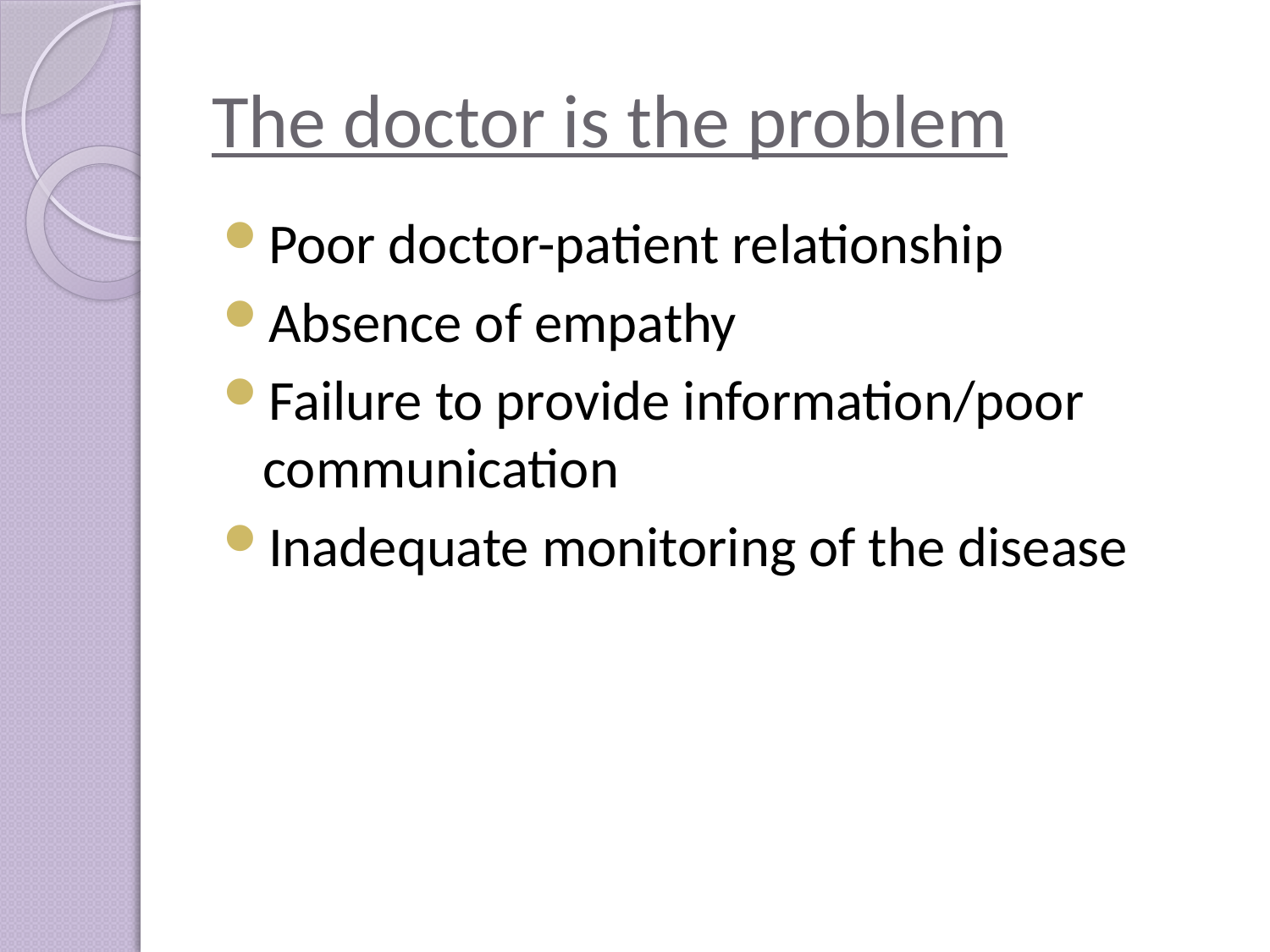

# The doctor is the problem
Poor doctor-patient relationship
Absence of empathy
Failure to provide information/poor communication
Inadequate monitoring of the disease